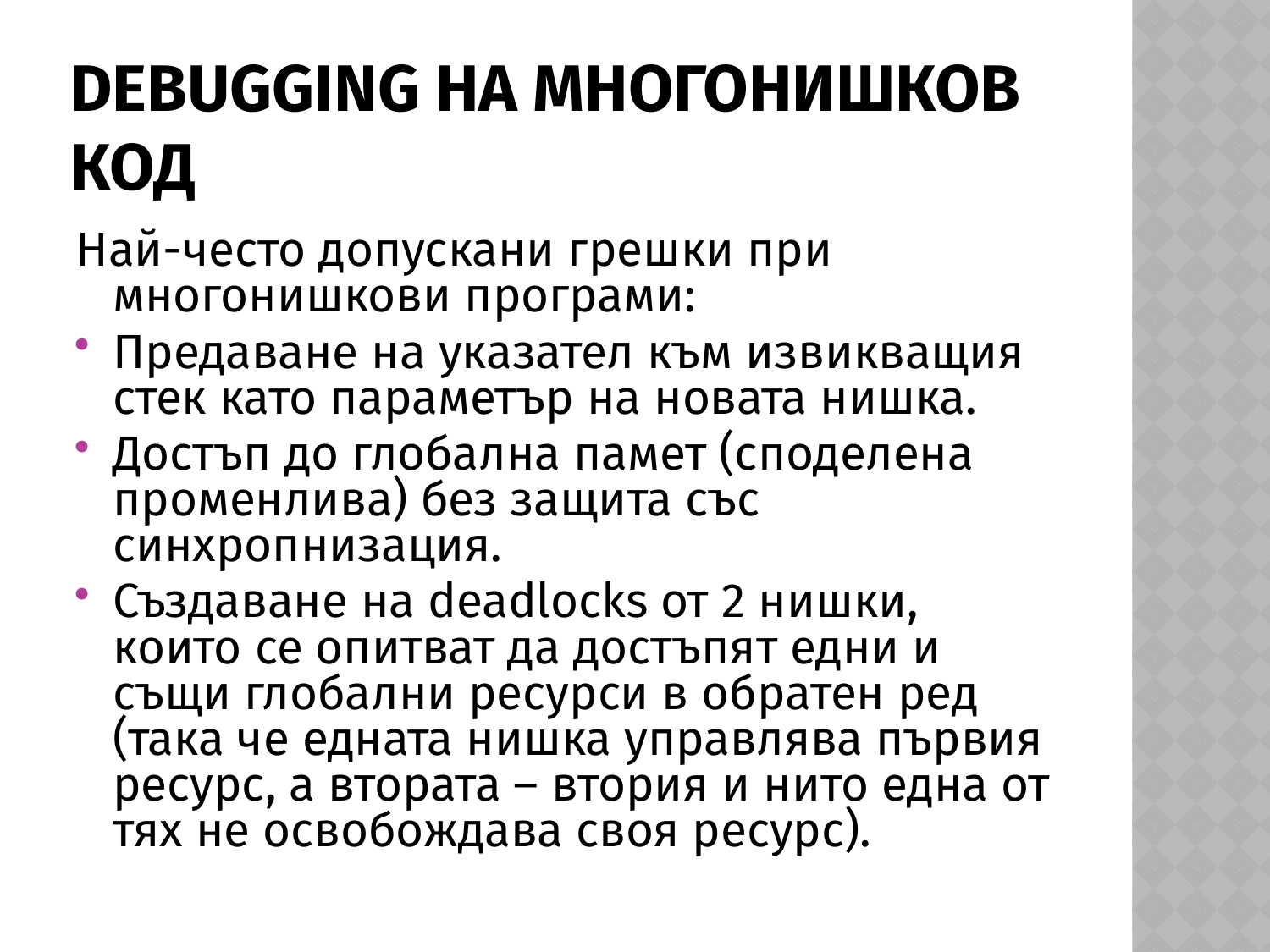

# Debugging на многонишков код
Най-често допускани грешки при многонишкови програми:
Предаване на указател към извикващия стек като параметър на новата нишка.
Достъп до глобална памет (споделена променлива) без защита със синхропнизация.
Създаване на deadlocks от 2 нишки, които се опитват да достъпят едни и същи глобални ресурси в обратен ред (така че едната нишка управлява първия ресурс, а втората – втория и нито една от тях не освобождава своя ресурс).